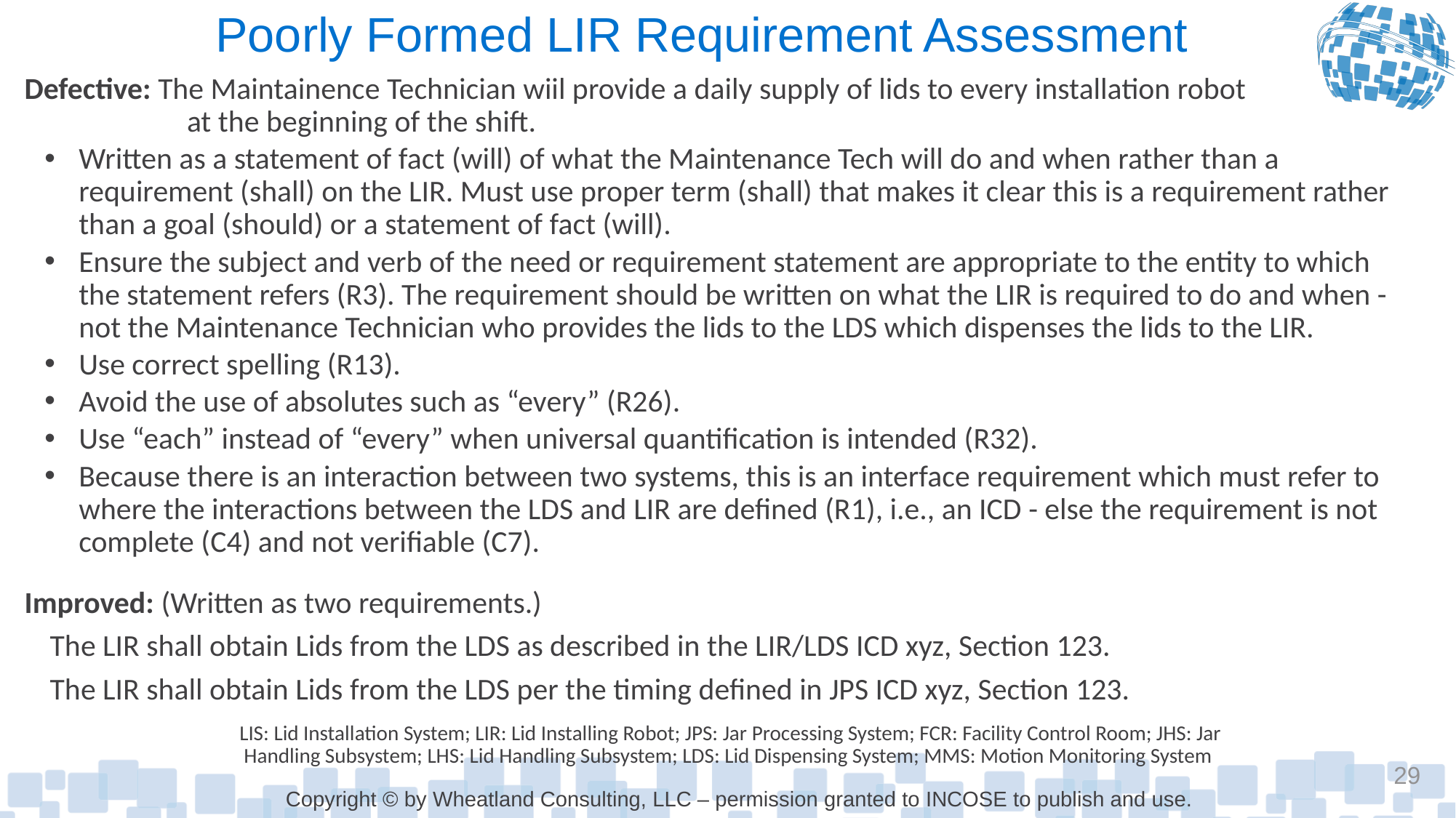

# Poorly Formed LIR Requirement Assessment
Defective: The Maintainence Technician wiil provide a daily supply of lids to every installation robot
at the beginning of the shift.
Written as a statement of fact (will) of what the Maintenance Tech will do and when rather than a requirement (shall) on the LIR. Must use proper term (shall) that makes it clear this is a requirement rather than a goal (should) or a statement of fact (will).
Ensure the subject and verb of the need or requirement statement are appropriate to the entity to which the statement refers (R3). The requirement should be written on what the LIR is required to do and when - not the Maintenance Technician who provides the lids to the LDS which dispenses the lids to the LIR.
Use correct spelling (R13).
Avoid the use of absolutes such as “every” (R26).
Use “each” instead of “every” when universal quantification is intended (R32).
Because there is an interaction between two systems, this is an interface requirement which must refer to where the interactions between the LDS and LIR are defined (R1), i.e., an ICD - else the requirement is not complete (C4) and not verifiable (C7).

Improved: (Written as two requirements.)
The LIR shall obtain Lids from the LDS as described in the LIR/LDS ICD xyz, Section 123.
The LIR shall obtain Lids from the LDS per the timing defined in JPS ICD xyz, Section 123.

LIS: Lid Installation System; LIR: Lid Installing Robot; JPS: Jar Processing System; FCR: Facility Control Room; JHS: Jar Handling Subsystem; LHS: Lid Handling Subsystem; LDS: Lid Dispensing System; MMS: Motion Monitoring System
29
Copyright © by Wheatland Consulting, LLC – permission granted to INCOSE to publish and use.